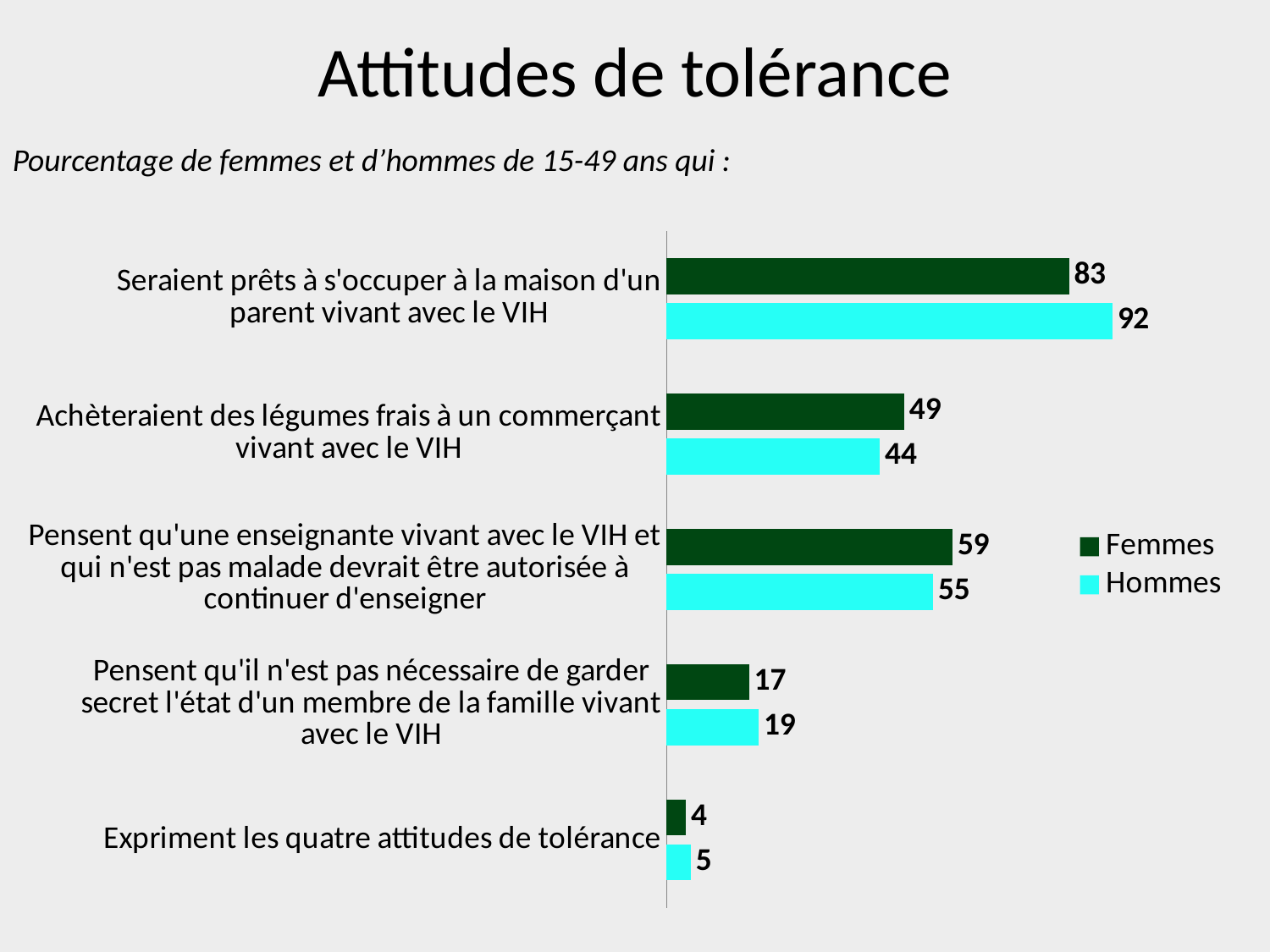

# Attitudes de tolérance
Pourcentage de femmes et d’hommes de 15-49 ans qui :

### Chart

| Category | Hommes | Femmes |
|---|---|---|
| Expriment les quatre attitudes de tolérance | 5.0 | 4.0 |
| Pensent qu'il n'est pas nécessaire de garder secret l'état d'un membre de la famille vivant avec le VIH | 19.0 | 17.0 |
| Pensent qu'une enseignante vivant avec le VIH et qui n'est pas malade devrait être autorisée à continuer d'enseigner | 55.0 | 59.0 |
| Achèteraient des légumes frais à un commerçant vivant avec le VIH | 44.0 | 49.0 |
| Seraient prêts à s'occuper à la maison d'un parent vivant avec le VIH | 92.0 | 83.0 |